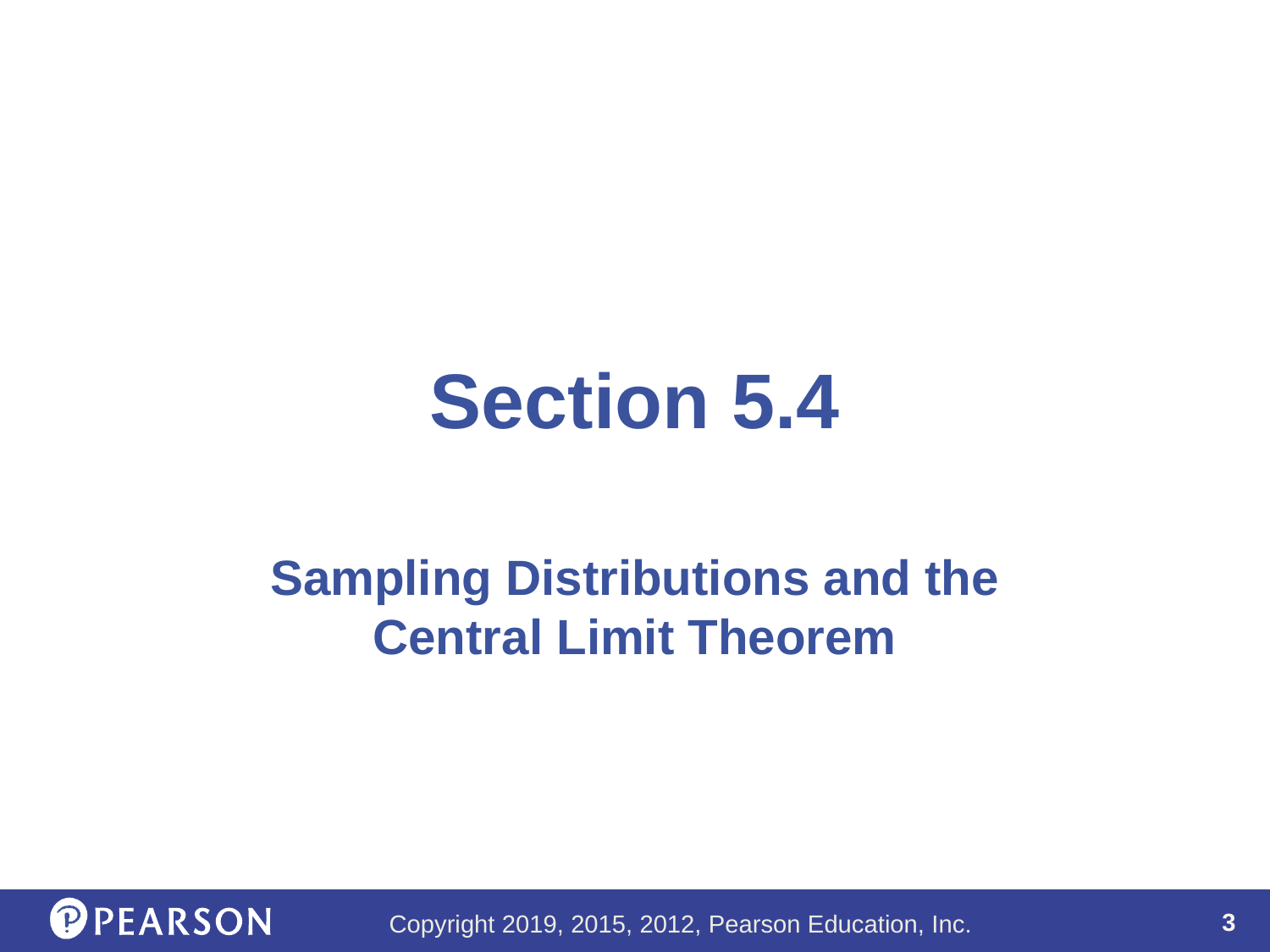

# Section 5.4
Sampling Distributions and the Central Limit Theorem